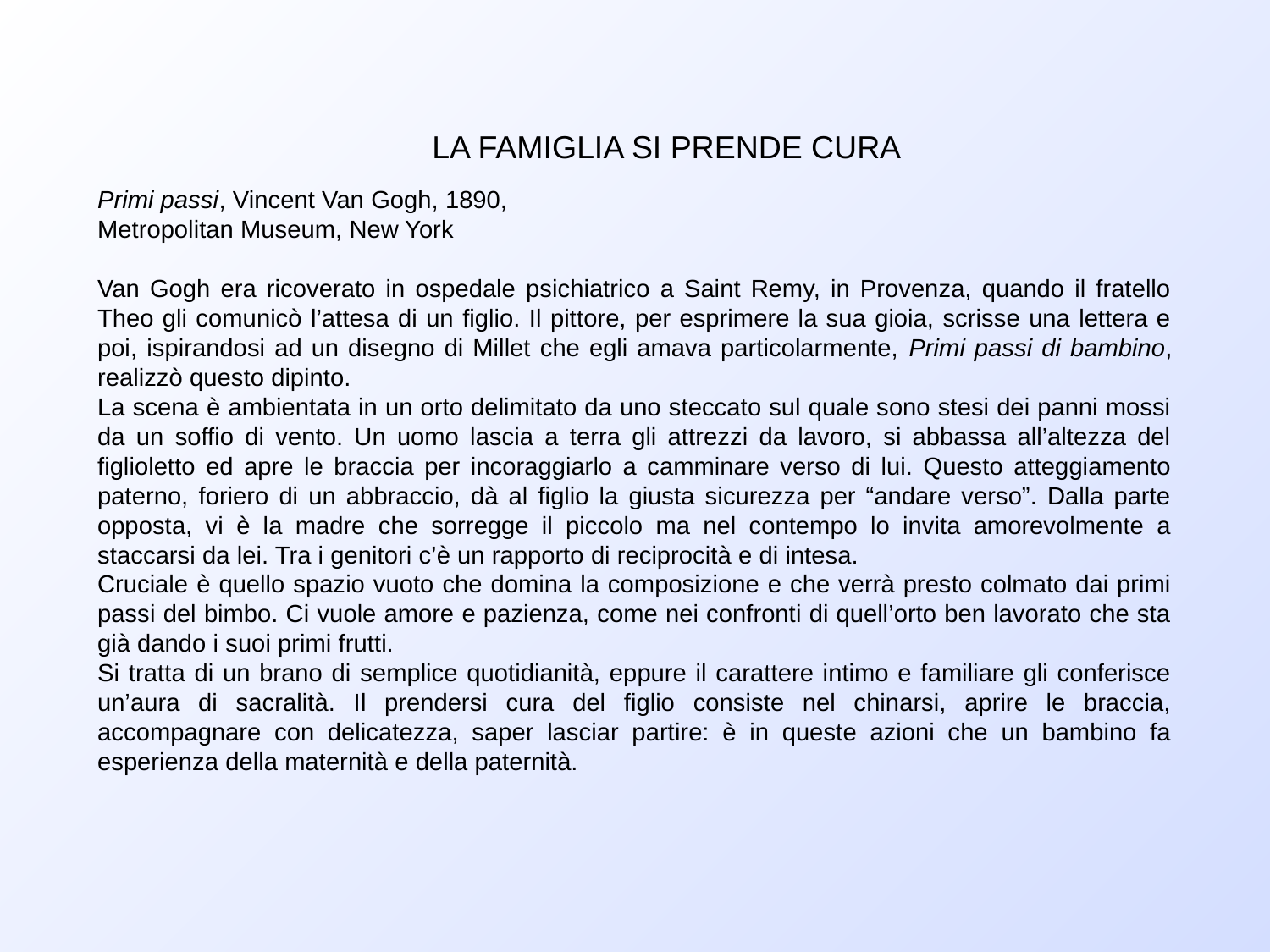

LA FAMIGLIA SI PRENDE CURA

Primi passi, Vincent Van Gogh, 1890,
Metropolitan Museum, New York

Van Gogh era ricoverato in ospedale psichiatrico a Saint Remy, in Provenza, quando il fratello Theo gli comunicò l’attesa di un figlio. Il pittore, per esprimere la sua gioia, scrisse una lettera e poi, ispirandosi ad un disegno di Millet che egli amava particolarmente, Primi passi di bambino, realizzò questo dipinto.
La scena è ambientata in un orto delimitato da uno steccato sul quale sono stesi dei panni mossi da un soffio di vento. Un uomo lascia a terra gli attrezzi da lavoro, si abbassa all’altezza del figlioletto ed apre le braccia per incoraggiarlo a camminare verso di lui. Questo atteggiamento paterno, foriero di un abbraccio, dà al figlio la giusta sicurezza per “andare verso”. Dalla parte opposta, vi è la madre che sorregge il piccolo ma nel contempo lo invita amorevolmente a staccarsi da lei. Tra i genitori c’è un rapporto di reciprocità e di intesa.
Cruciale è quello spazio vuoto che domina la composizione e che verrà presto colmato dai primi passi del bimbo. Ci vuole amore e pazienza, come nei confronti di quell’orto ben lavorato che sta già dando i suoi primi frutti.
Si tratta di un brano di semplice quotidianità, eppure il carattere intimo e familiare gli conferisce un’aura di sacralità. Il prendersi cura del figlio consiste nel chinarsi, aprire le braccia, accompagnare con delicatezza, saper lasciar partire: è in queste azioni che un bambino fa esperienza della maternità e della paternità.